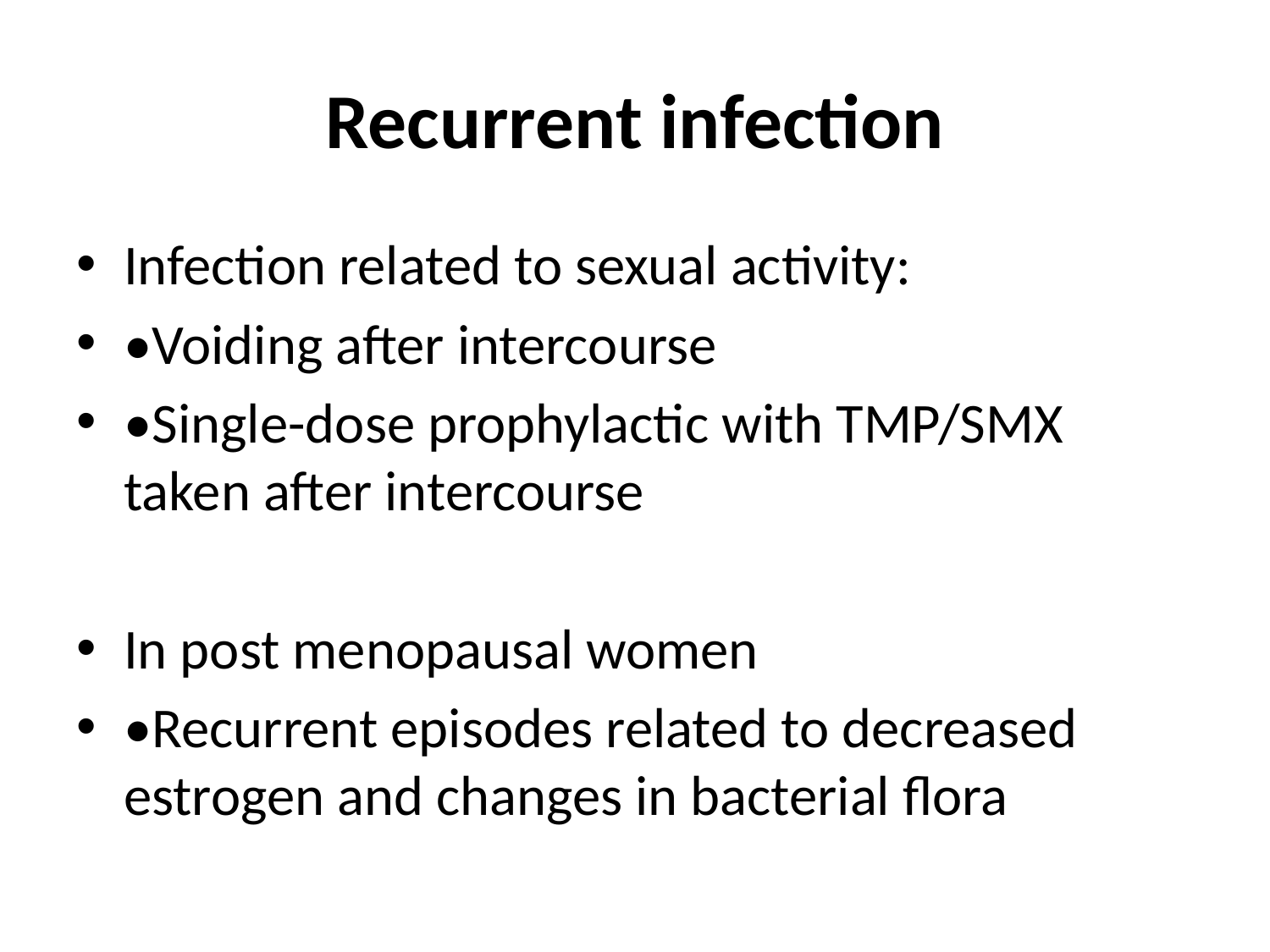

# Recurrent infection
Infection related to sexual activity:
•Voiding after intercourse
•Single-dose prophylactic with TMP/SMX taken after intercourse

In post menopausal women
•Recurrent episodes related to decreased estrogen and changes in bacterial flora